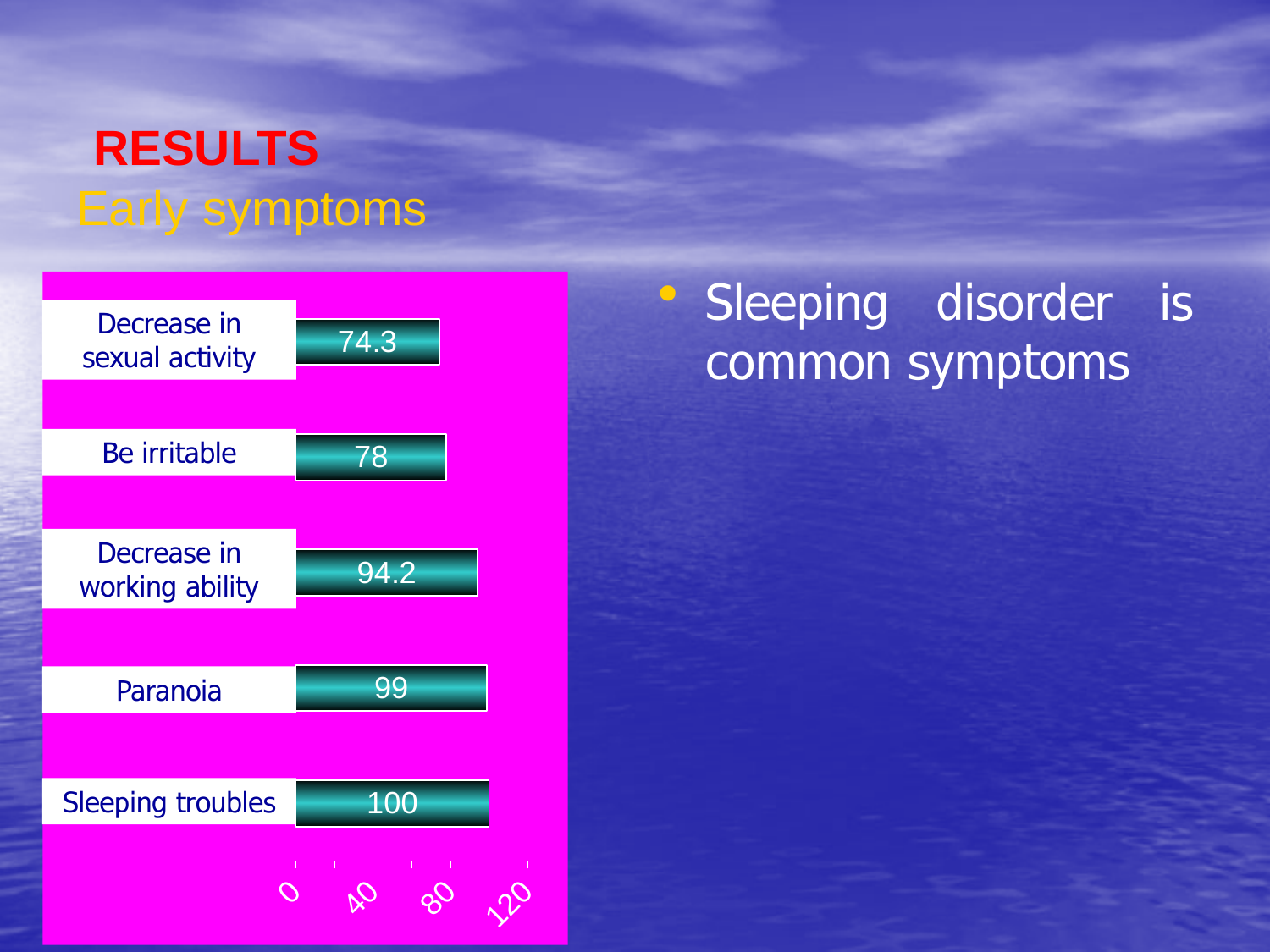

# RESULTS Early symptoms
Sleeping disorder is common symptoms

### Chart

| Category | East |
|---|---|
| Thay đổi giấc ngủ | 100.0 |
| Ý tưởng hoang tưởng | 99.0 |
| Gỉam khả năng làm việc | 94.2 |
| Dễ cáu giận | 78.0 |
| Giảm quan hệ | 74.3 |
Decrease in sexual activity
Be irritable
Decrease in working ability
Paranoia
Sleeping troubles